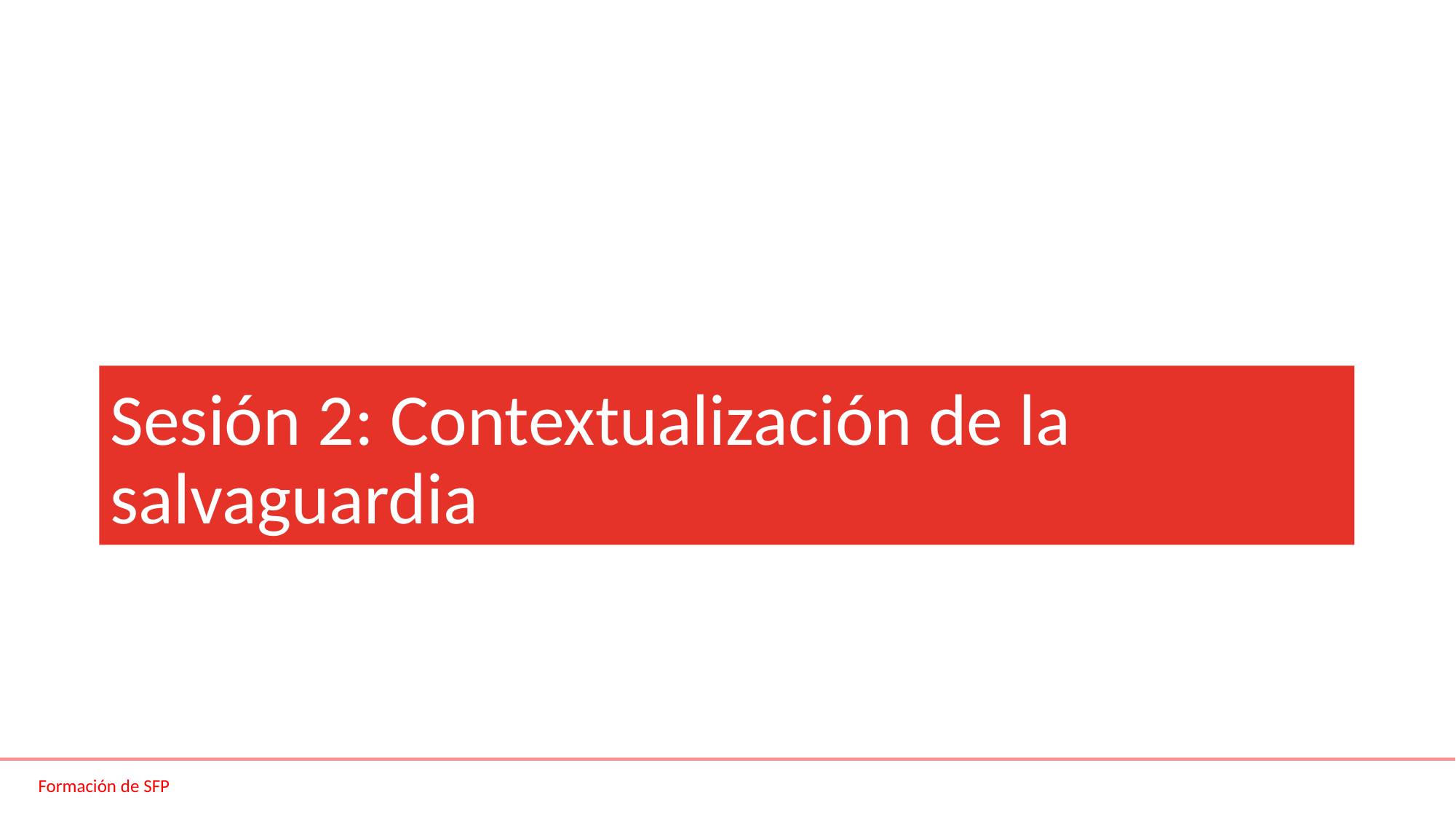

# Sesión 2: Contextualización de la salvaguardia

Formación de SFP